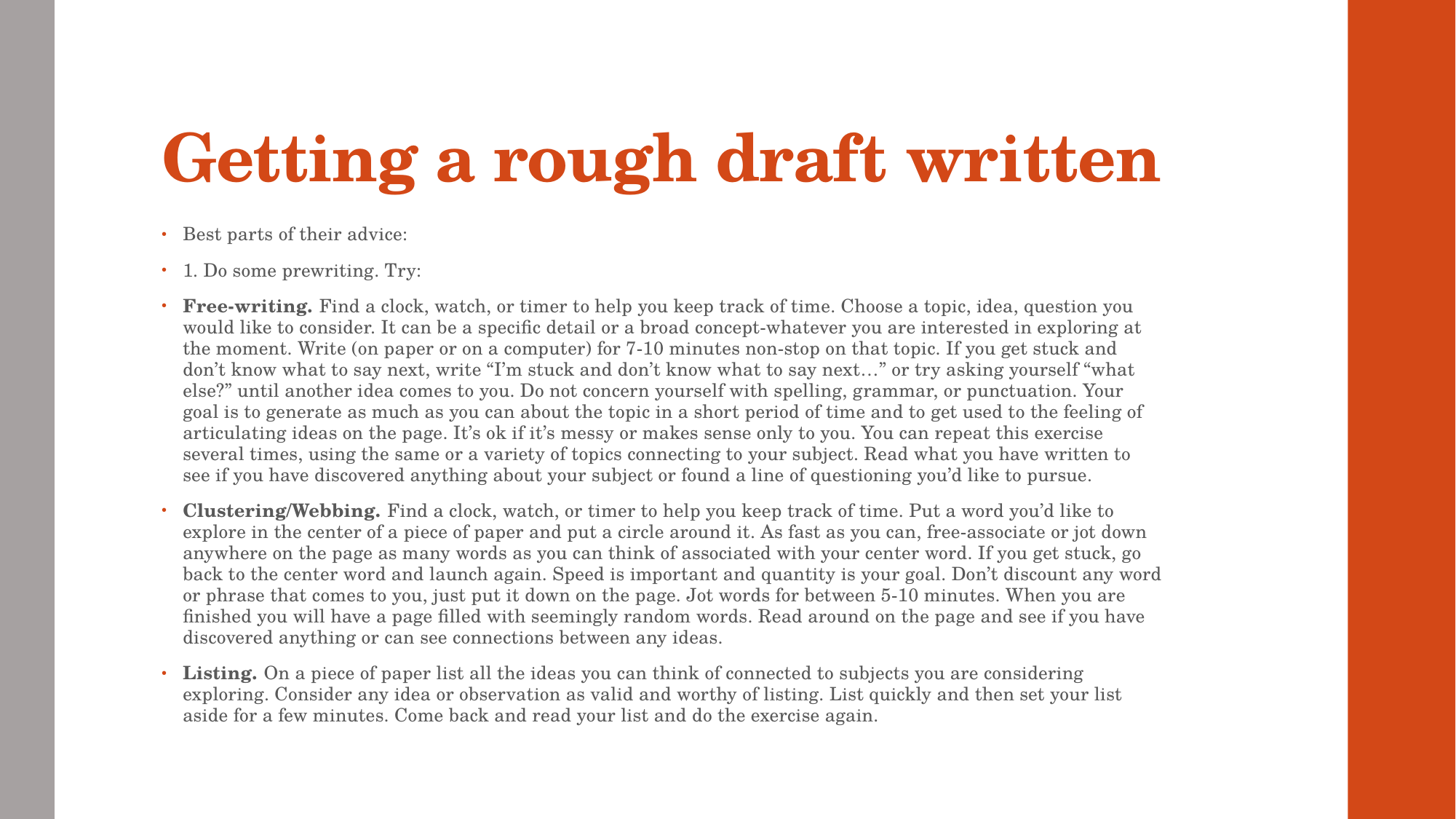

# Getting a rough draft written
Best parts of their advice:
1. Do some prewriting. Try:
Free-writing. Find a clock, watch, or timer to help you keep track of time. Choose a topic, idea, question you would like to consider. It can be a specific detail or a broad concept-whatever you are interested in exploring at the moment. Write (on paper or on a computer) for 7-10 minutes non-stop on that topic. If you get stuck and don’t know what to say next, write “I’m stuck and don’t know what to say next…” or try asking yourself “what else?” until another idea comes to you. Do not concern yourself with spelling, grammar, or punctuation. Your goal is to generate as much as you can about the topic in a short period of time and to get used to the feeling of articulating ideas on the page. It’s ok if it’s messy or makes sense only to you. You can repeat this exercise several times, using the same or a variety of topics connecting to your subject. Read what you have written to see if you have discovered anything about your subject or found a line of questioning you’d like to pursue.
Clustering/Webbing. Find a clock, watch, or timer to help you keep track of time. Put a word you’d like to explore in the center of a piece of paper and put a circle around it. As fast as you can, free-associate or jot down anywhere on the page as many words as you can think of associated with your center word. If you get stuck, go back to the center word and launch again. Speed is important and quantity is your goal. Don’t discount any word or phrase that comes to you, just put it down on the page. Jot words for between 5-10 minutes. When you are finished you will have a page filled with seemingly random words. Read around on the page and see if you have discovered anything or can see connections between any ideas.
Listing. On a piece of paper list all the ideas you can think of connected to subjects you are considering exploring. Consider any idea or observation as valid and worthy of listing. List quickly and then set your list aside for a few minutes. Come back and read your list and do the exercise again.